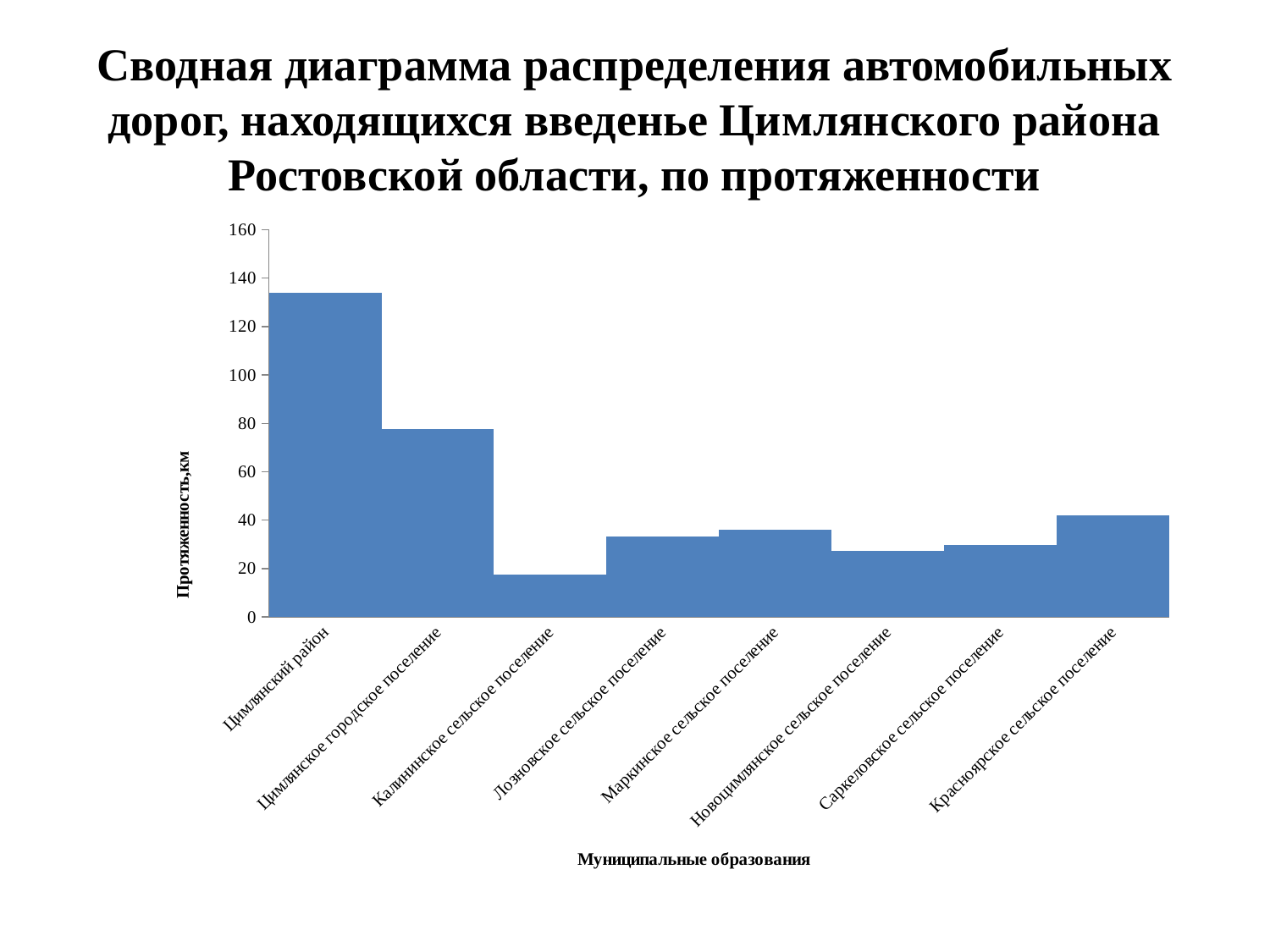

# Сводная диаграмма распределения автомобильных дорог, находящихся введенье Цимлянского района Ростовской области, по протяженности

### Chart

| Category |  |
|---|---|
| Цимлянский район | 134.02 |
| Цимлянское городское поселение | 77.55799999999999 |
| Калининское сельское поселение | 17.669 |
| Лозновское сельское поселение | 33.28800000000001 |
| Маркинское сельское поселение | 36.156000000000006 |
| Новоцимлянское сельское поселение | 27.367 |
| Саркеловское сельское поселение | 29.614000000000182 |
| Красноярское сельское поселение | 42.037000000000006 |